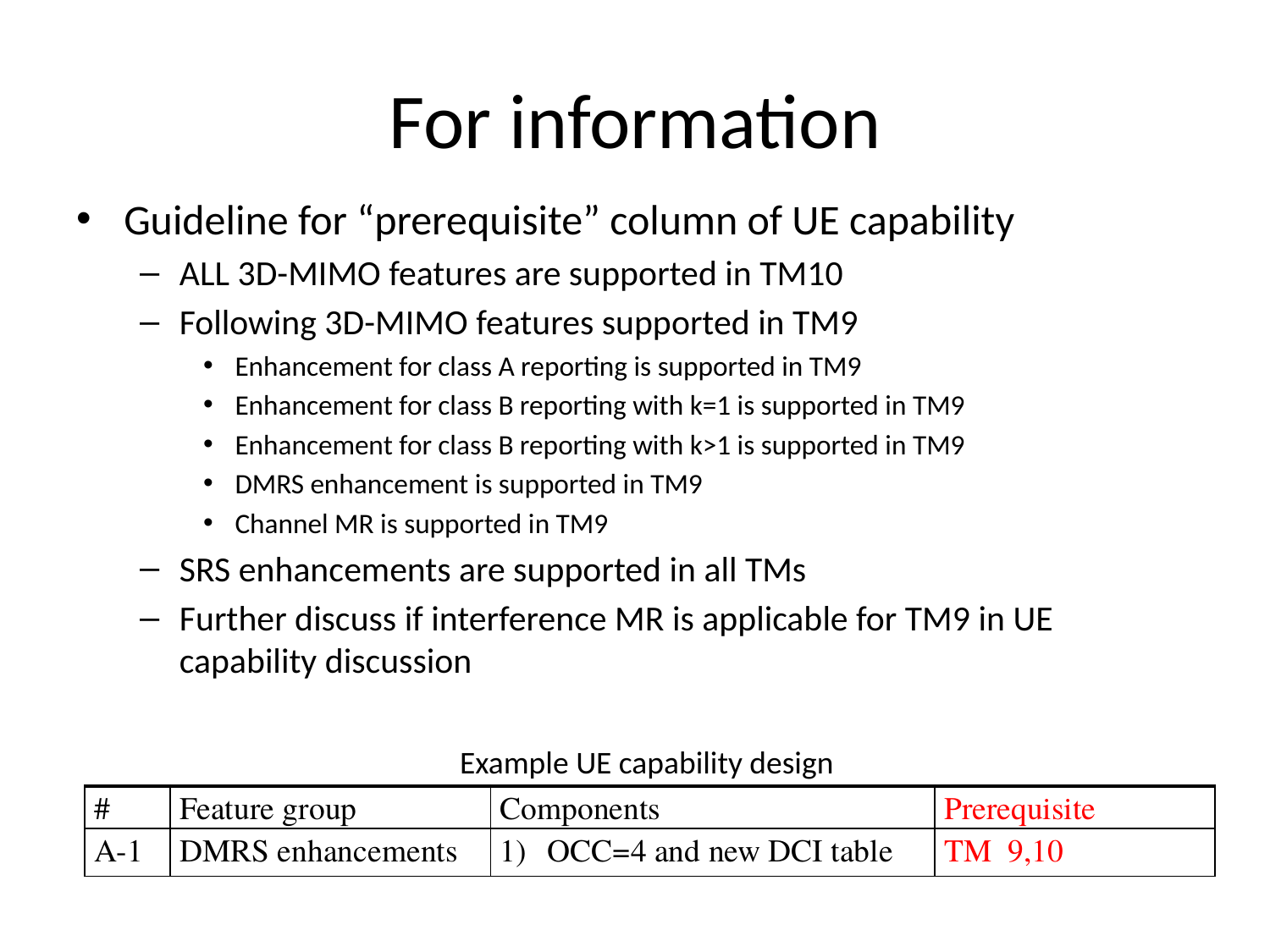

# For information
Guideline for “prerequisite” column of UE capability
ALL 3D-MIMO features are supported in TM10
Following 3D-MIMO features supported in TM9
Enhancement for class A reporting is supported in TM9
Enhancement for class B reporting with k=1 is supported in TM9
Enhancement for class B reporting with k>1 is supported in TM9
DMRS enhancement is supported in TM9
Channel MR is supported in TM9
SRS enhancements are supported in all TMs
Further discuss if interference MR is applicable for TM9 in UE capability discussion
Example UE capability design
| # | Feature group | Components | Prerequisite |
| --- | --- | --- | --- |
| A-1 | DMRS enhancements | OCC=4 and new DCI table | TM 9,10 |